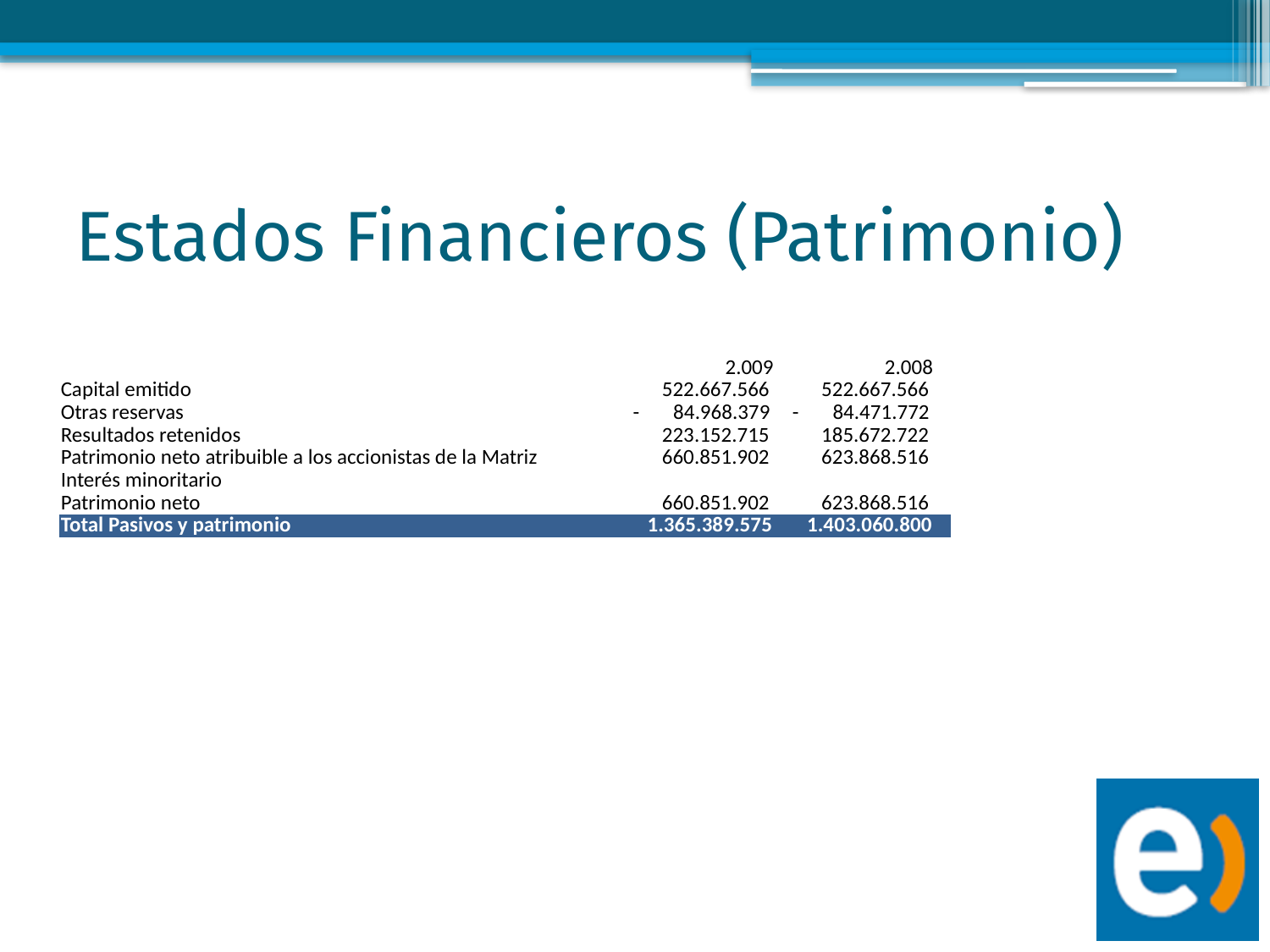

# Estados Financieros (Patrimonio)
|  | 2.009 | 2.008 |
| --- | --- | --- |
| Capital emitido | 522.667.566 | 522.667.566 |
| Otras reservas | - 84.968.379 | - 84.471.772 |
| Resultados retenidos | 223.152.715 | 185.672.722 |
| Patrimonio neto atribuible a los accionistas de la Matriz | 660.851.902 | 623.868.516 |
| Interés minoritario |  |  |
| Patrimonio neto | 660.851.902 | 623.868.516 |
| Total Pasivos y patrimonio | 1.365.389.575 | 1.403.060.800 |